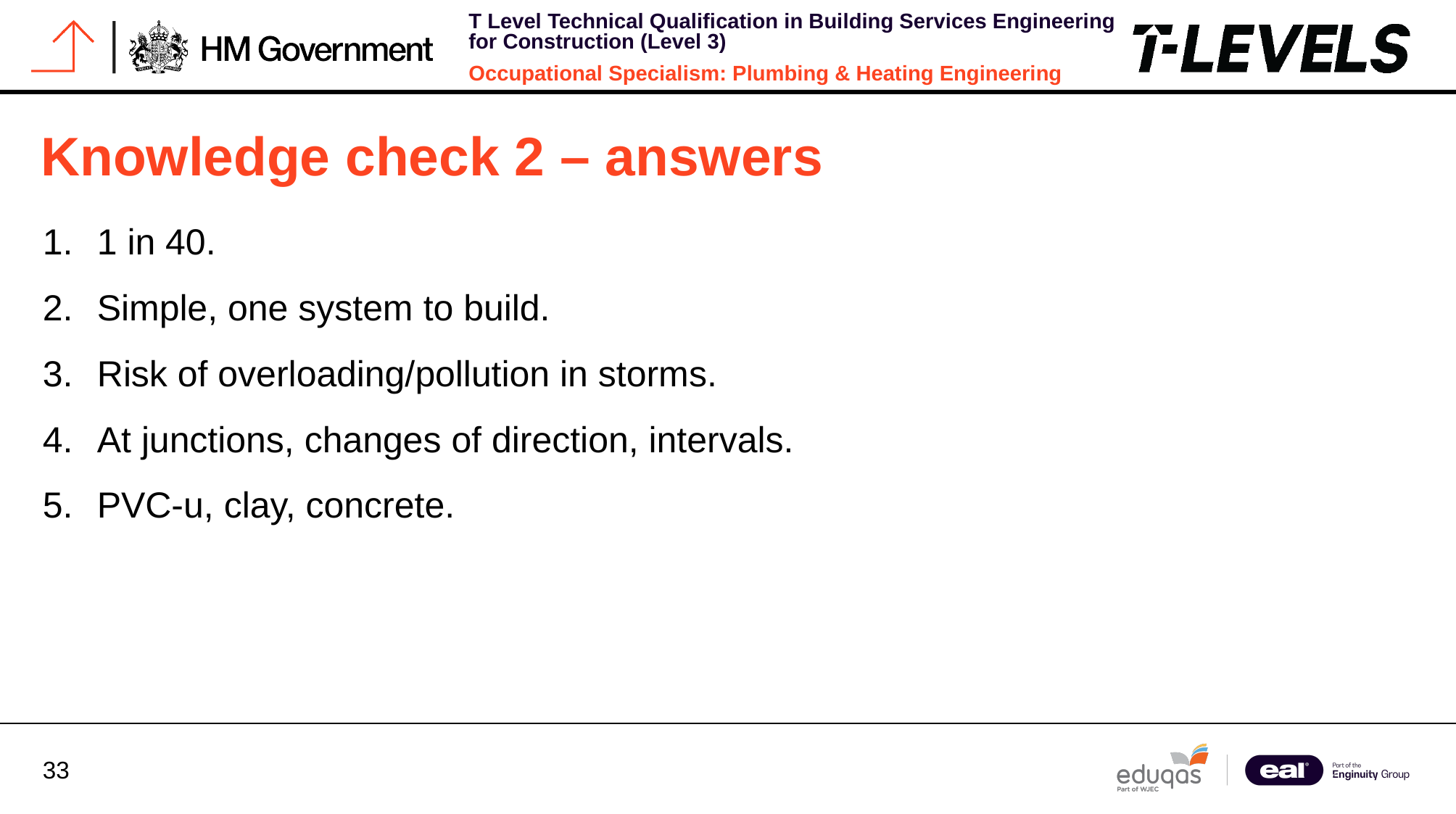

# Knowledge check 2 – answers
1 in 40.
Simple, one system to build.
Risk of overloading/pollution in storms.
At junctions, changes of direction, intervals.
PVC-u, clay, concrete.